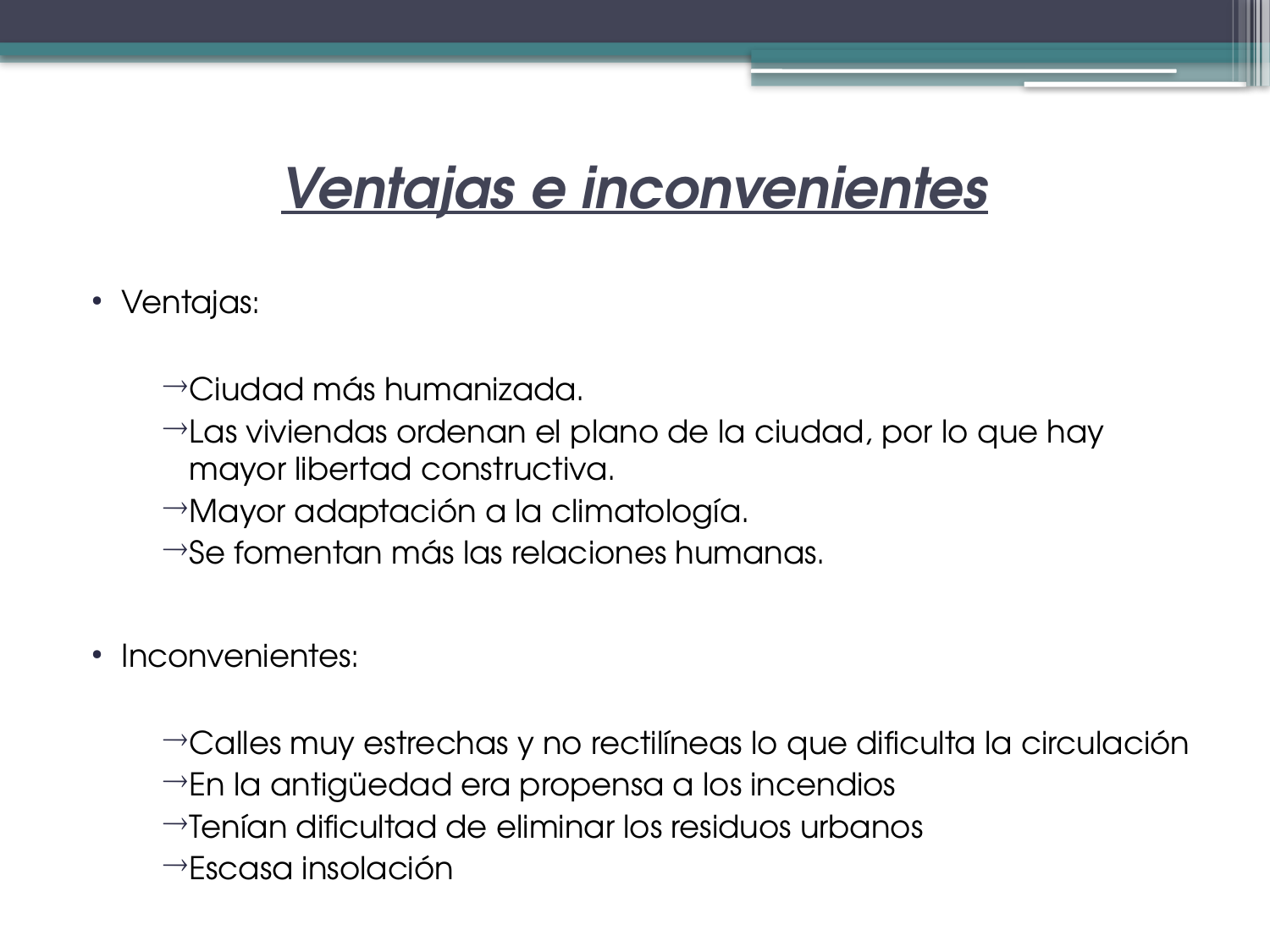

# Ventajas e inconvenientes
Ventajas:

Ciudad más humanizada.
Las viviendas ordenan el plano de la ciudad, por lo que hay mayor libertad constructiva.
Mayor adaptación a la climatología.
Se fomentan más las relaciones humanas.

Inconvenientes:

Calles muy estrechas y no rectilíneas lo que dificulta la circulación
En la antigüedad era propensa a los incendios
Tenían dificultad de eliminar los residuos urbanos
Escasa insolación